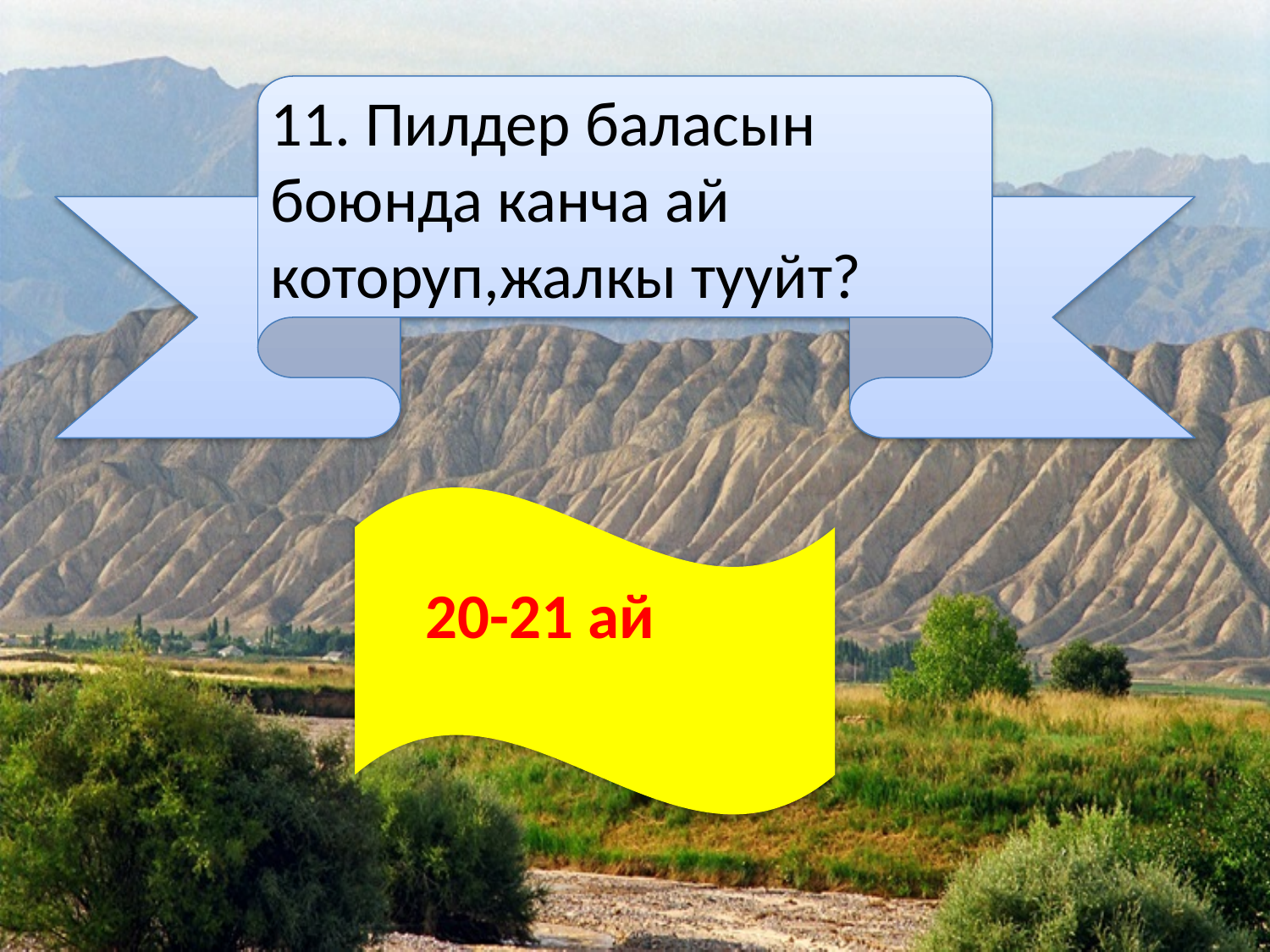

11. Пилдер баласын боюнда канча ай которуп,жалкы тууйт?
    20-21 ай